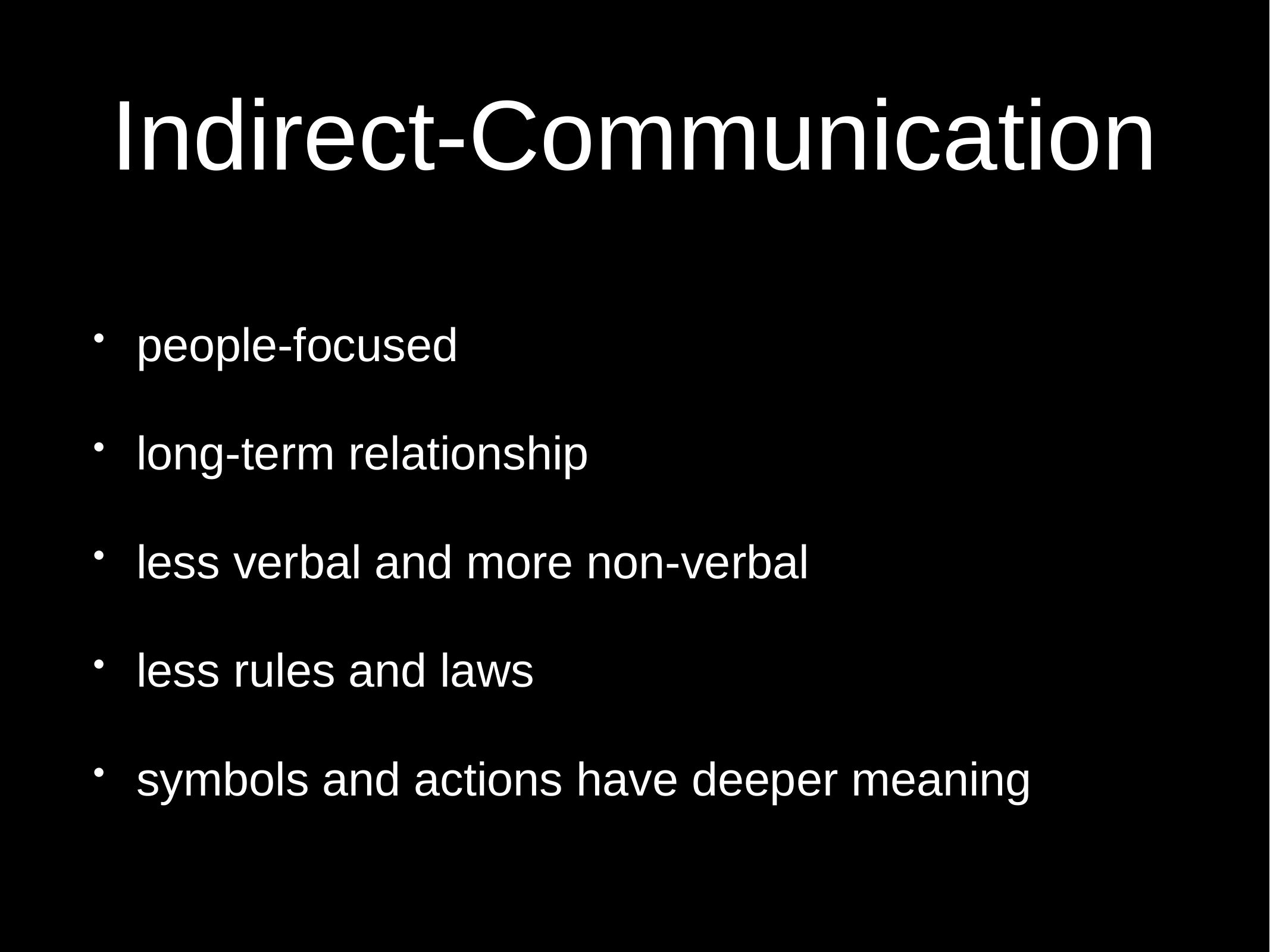

# Indirect-Communication
people-focused
long-term relationship
less verbal and more non-verbal
less rules and laws
symbols and actions have deeper meaning